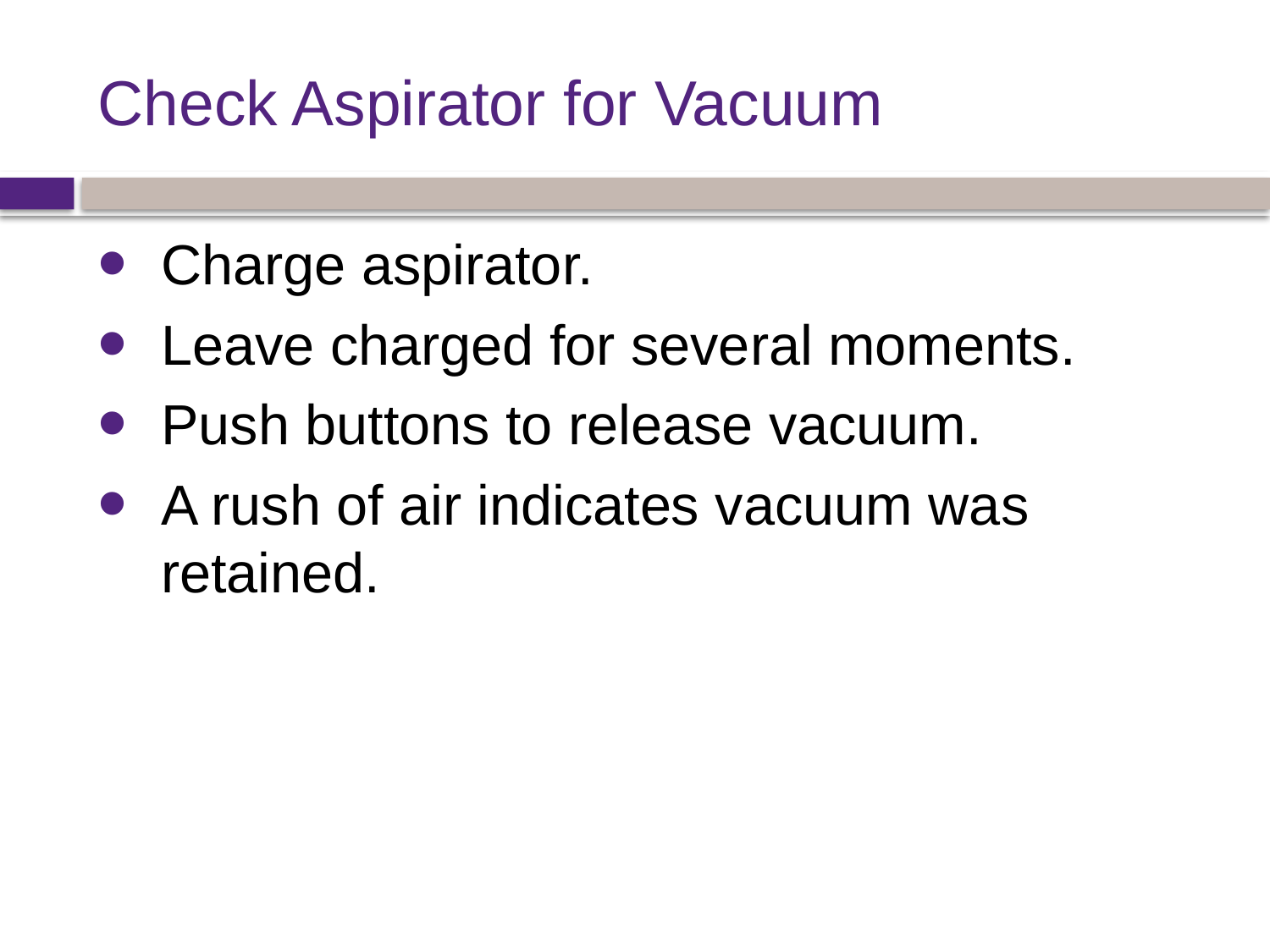

# Check Aspirator for Vacuum
Charge aspirator.
Leave charged for several moments.
Push buttons to release vacuum.
A rush of air indicates vacuum was retained.